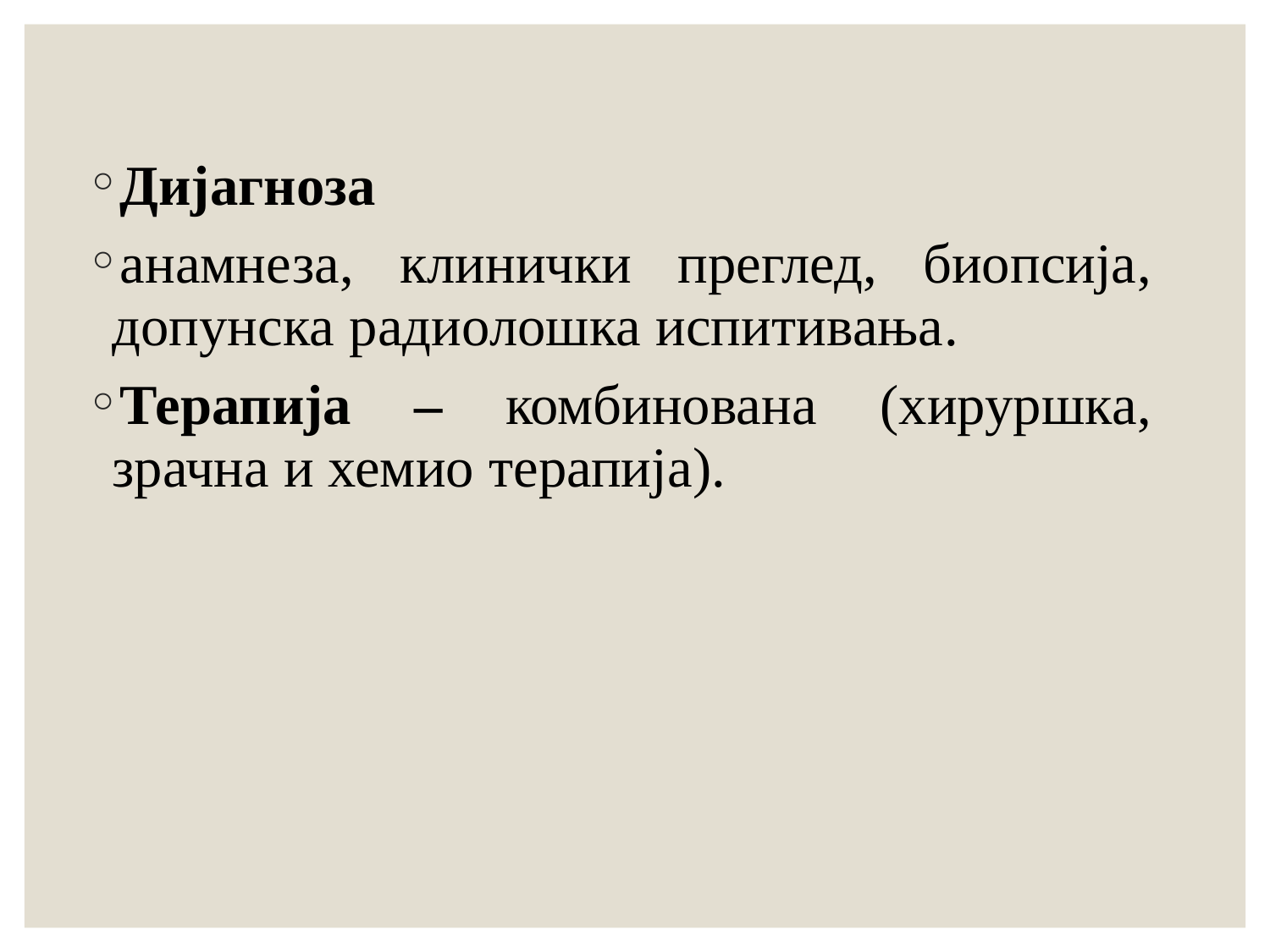

Дијагноза
анамнеза, клинички преглед, биопсија, допунска радиолошка испитивања.
Терапија – комбинована (хируршка, зрачна и хемио терапија).